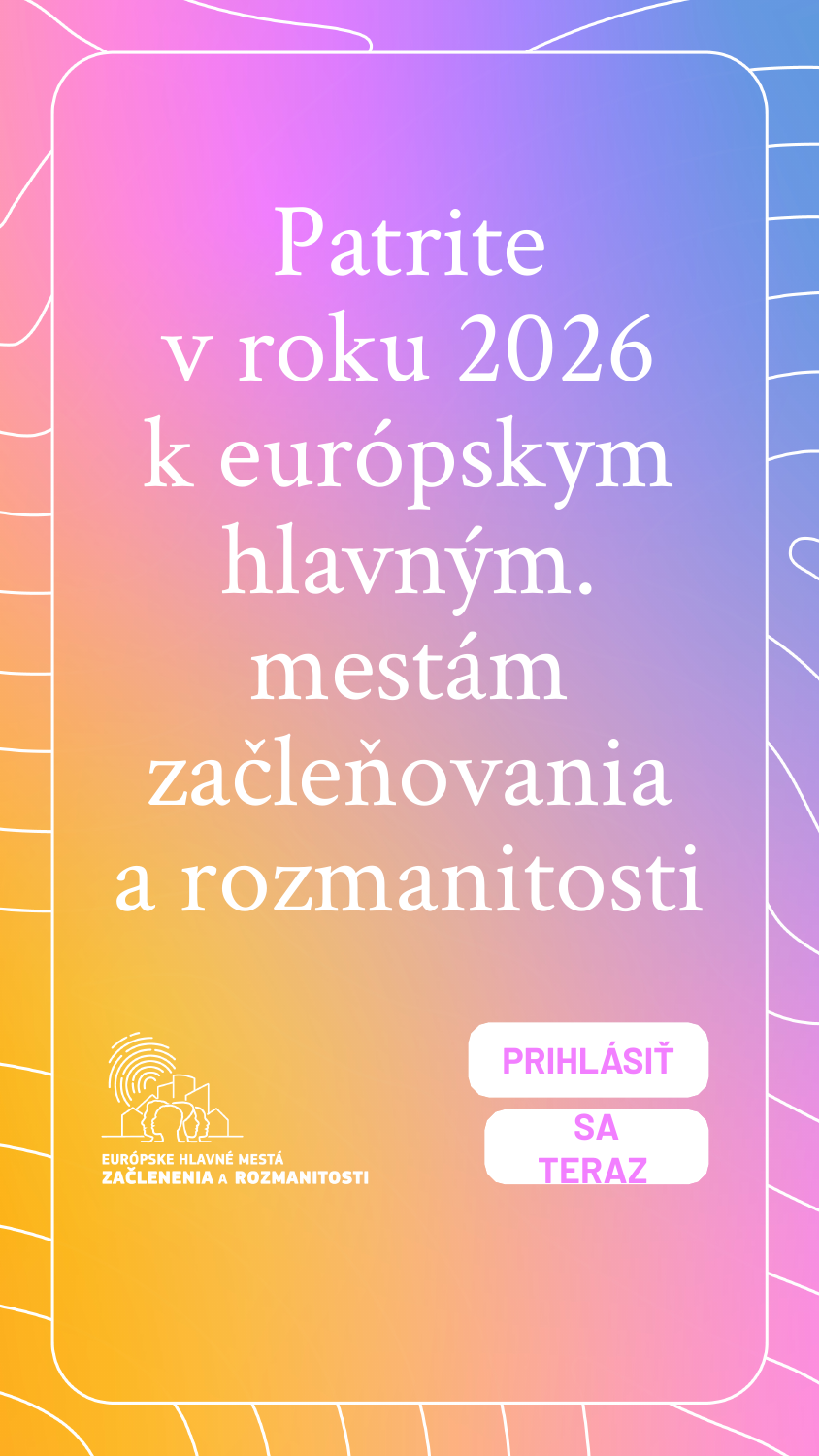

# Patrite v roku 2026 k európskym hlavným. mestám začleňovania a rozmanitosti
PRIHLÁSIŤ
SA TERAZ